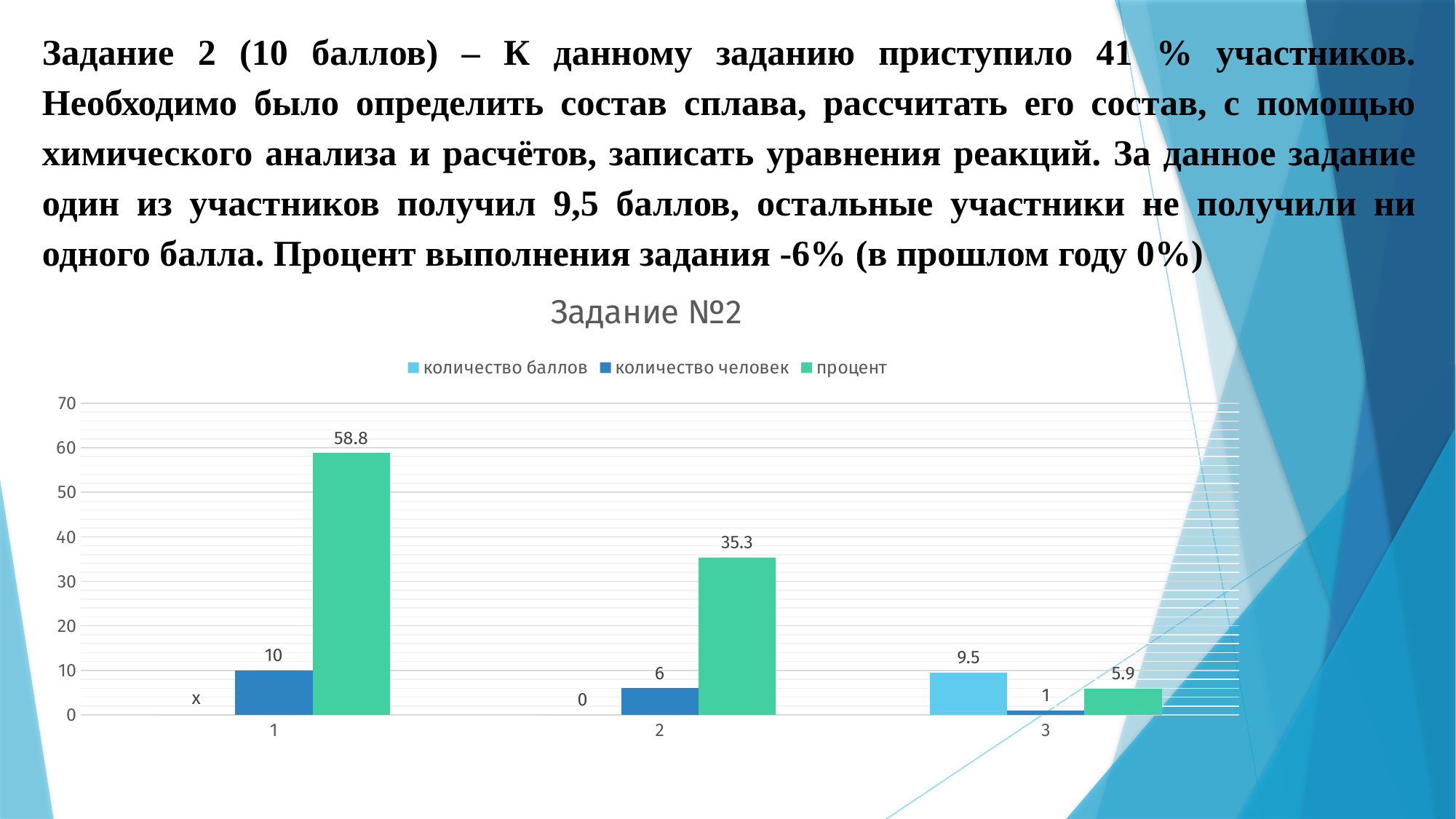

Задание 2 (10 баллов) – К данному заданию приступило 41 % участников. Необходимо было определить состав сплава, рассчитать его состав, с помощью химического анализа и расчётов, записать уравнения реакций. За данное задание один из участников получил 9,5 баллов, остальные участники не получили ни одного балла. Процент выполнения задания -6% (в прошлом году 0%)

### Chart: Задание №2

| Category | количество баллов | количество человек | процент |
|---|---|---|---|